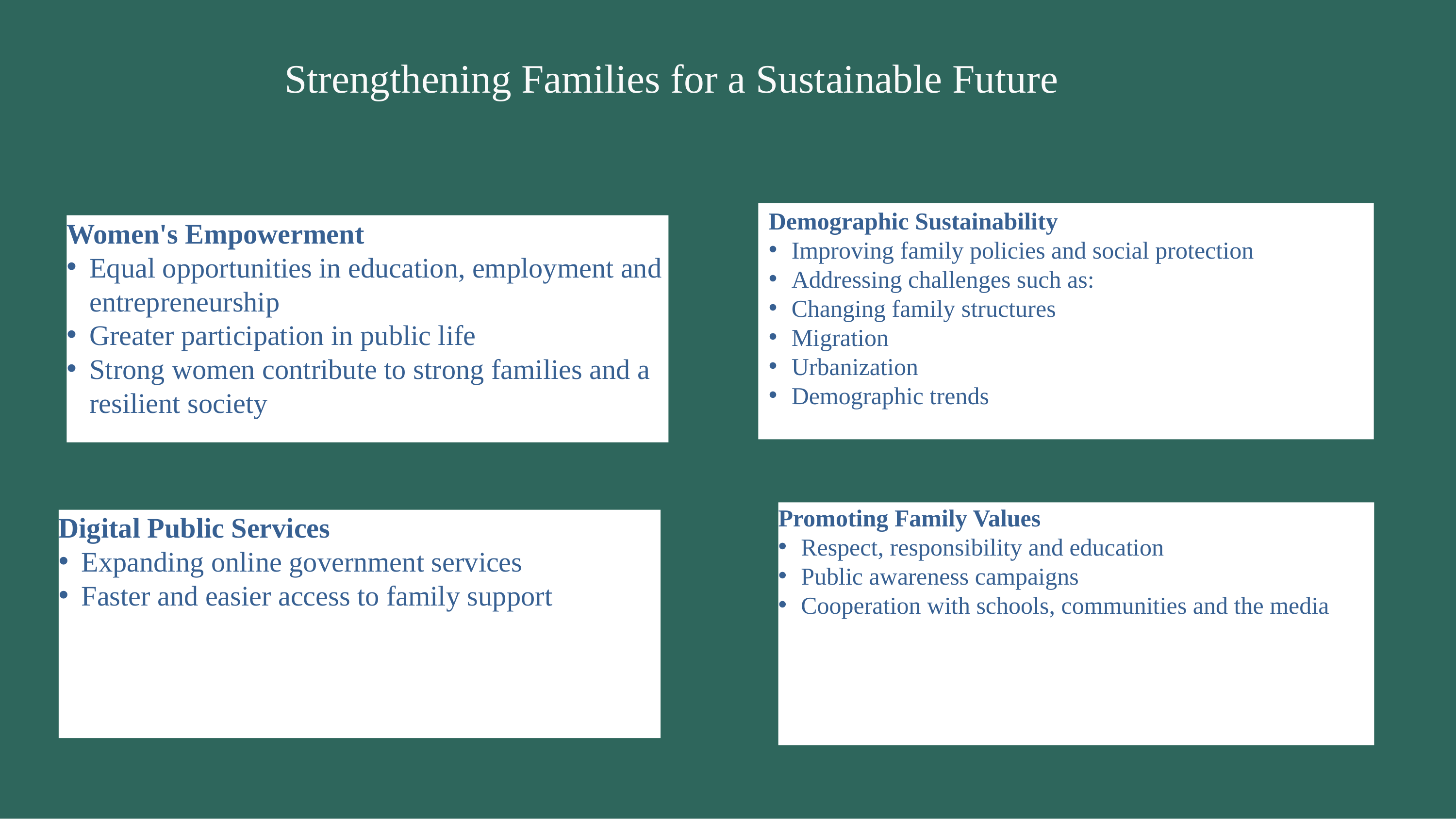

# Strengthening Families for a Sustainable Future

Demographic Sustainability
Improving family policies and social protection
Addressing challenges such as:
Changing family structures
Migration
Urbanization
Demographic trends

Women's Empowerment
Equal opportunities in education, employment and entrepreneurship
Greater participation in public life
Strong women contribute to strong families and a resilient society
Promoting Family Values
Respect, responsibility and education
Public awareness campaigns
Cooperation with schools, communities and the media
Digital Public Services
Expanding online government services
Faster and easier access to family support